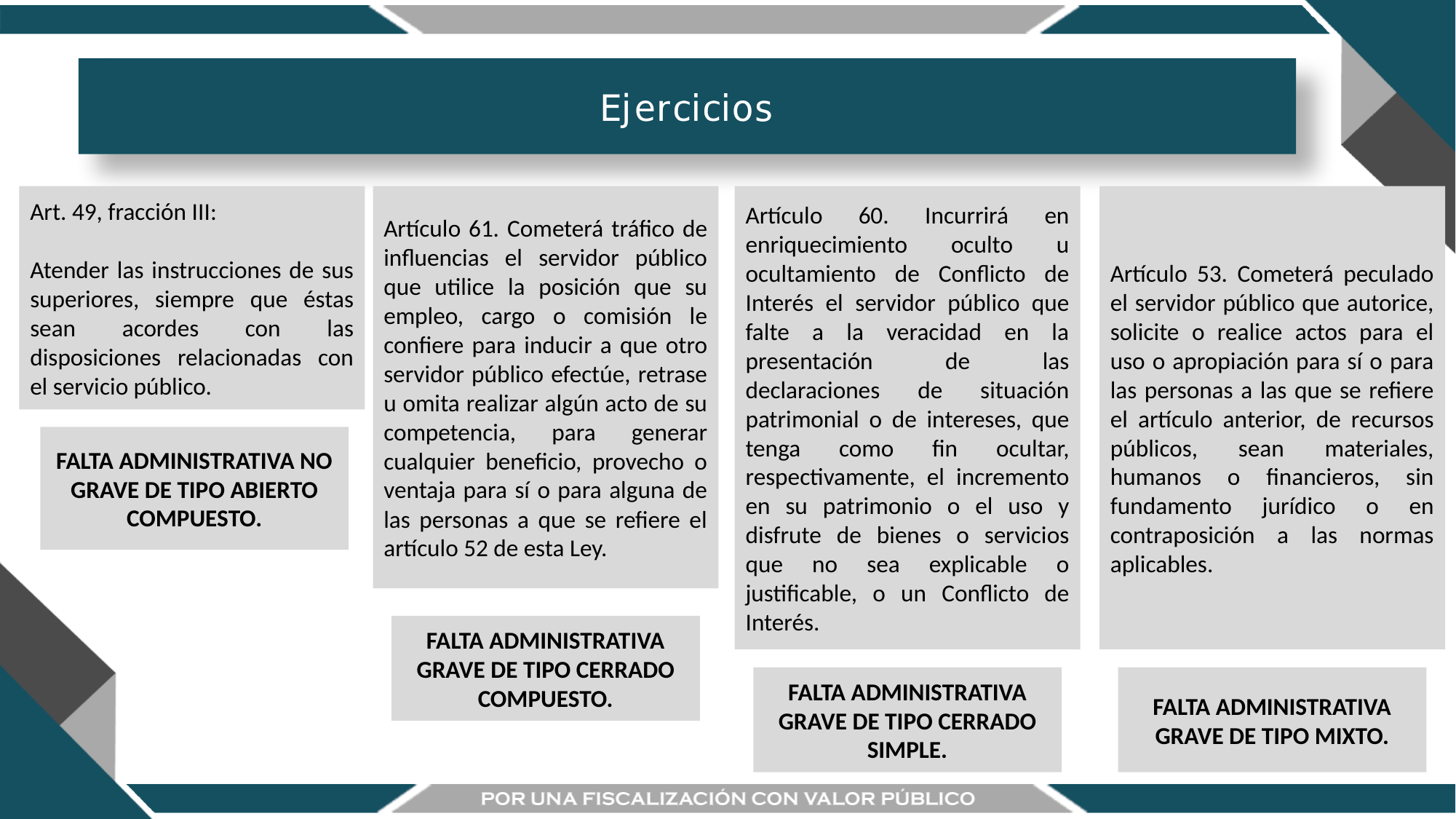

Ejercicios
Artículo 53. Cometerá peculado el servidor público que autorice, solicite o realice actos para el uso o apropiación para sí o para las personas a las que se refiere el artículo anterior, de recursos públicos, sean materiales, humanos o financieros, sin fundamento jurídico o en contraposición a las normas aplicables.
Artículo 60. Incurrirá en enriquecimiento oculto u ocultamiento de Conflicto de Interés el servidor público que falte a la veracidad en la presentación de las declaraciones de situación patrimonial o de intereses, que tenga como fin ocultar, respectivamente, el incremento en su patrimonio o el uso y disfrute de bienes o servicios que no sea explicable o justificable, o un Conflicto de Interés.
Artículo 61. Cometerá tráfico de influencias el servidor público que utilice la posición que su empleo, cargo o comisión le confiere para inducir a que otro servidor público efectúe, retrase u omita realizar algún acto de su competencia, para generar cualquier beneficio, provecho o ventaja para sí o para alguna de las personas a que se refiere el artículo 52 de esta Ley.
Art. 49, fracción III:

Atender las instrucciones de sus superiores, siempre que éstas sean acordes con las disposiciones relacionadas con el servicio público.
FALTA ADMINISTRATIVA NO GRAVE DE TIPO ABIERTO COMPUESTO.
FALTA ADMINISTRATIVA GRAVE DE TIPO CERRADO COMPUESTO.
FALTA ADMINISTRATIVA GRAVE DE TIPO MIXTO.
FALTA ADMINISTRATIVA GRAVE DE TIPO CERRADO SIMPLE.